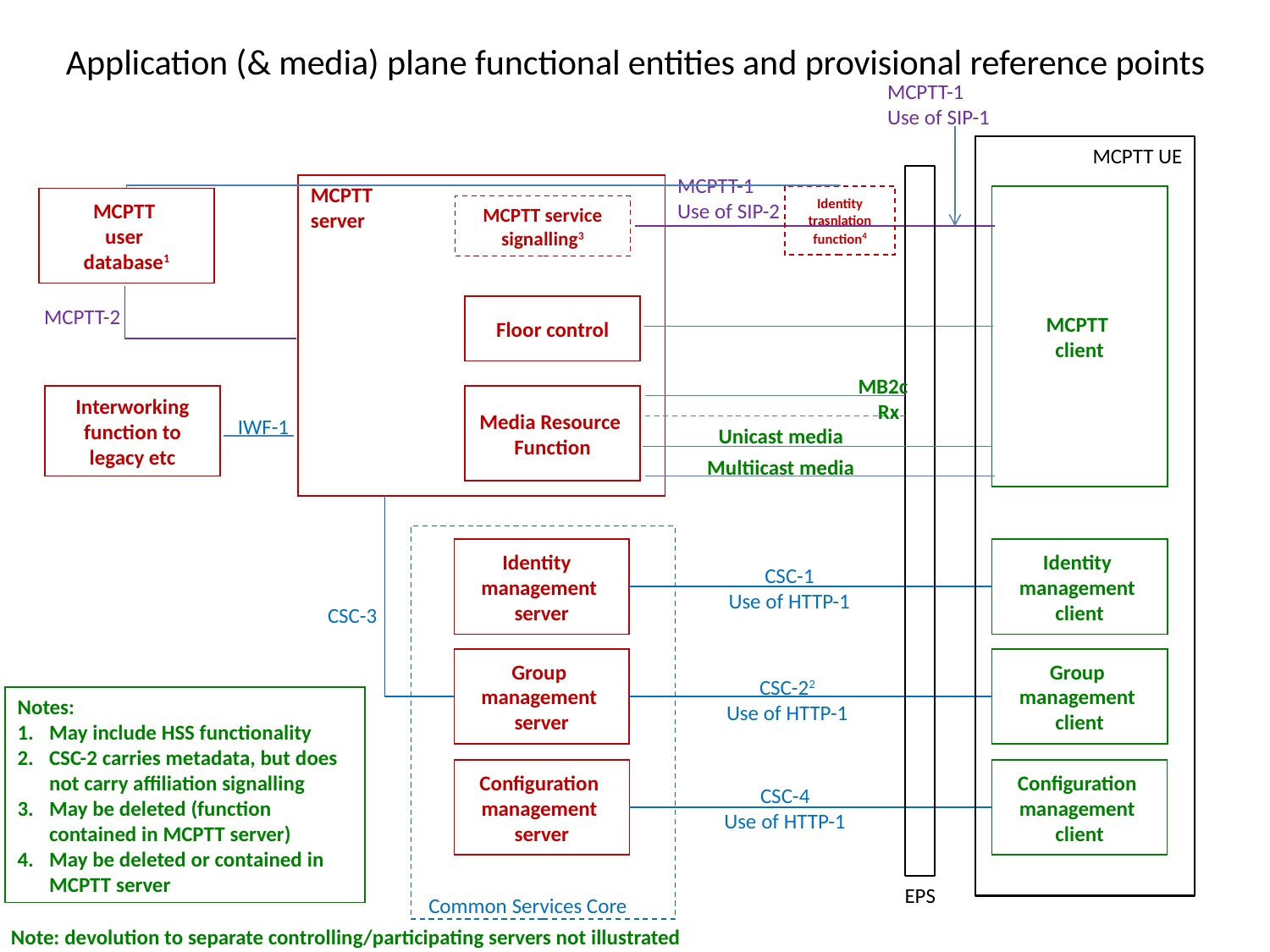

Application (& media) plane functional entities and provisional reference points
MCPTT-1
Use of SIP-1
MCPTT UE
MCPTT-1
Use of SIP-2

MCPTT
server
Identity trasnlation function4
MCPTT
client
MCPTT
user
database1
MCPTT service signalling3
Floor control
MCPTT-2
MB2c
Media Resource
Function
Interworking function to legacy etc
Rx
IWF-1
Unicast media
Multiicast media

Identity
management
server
Identity
management
client
CSC-1
Use of HTTP-1
CSC-3
Group
management
server
Group
management
client
CSC-22
Use of HTTP-1
Notes:
May include HSS functionality
CSC-2 carries metadata, but does not carry affiliation signalling
May be deleted (function contained in MCPTT server)
May be deleted or contained in MCPTT server
Configuration
management
server
Configuration
management
client
CSC-4
Use of HTTP-1
EPS
Common Services Core
Note: devolution to separate controlling/participating servers not illustrated